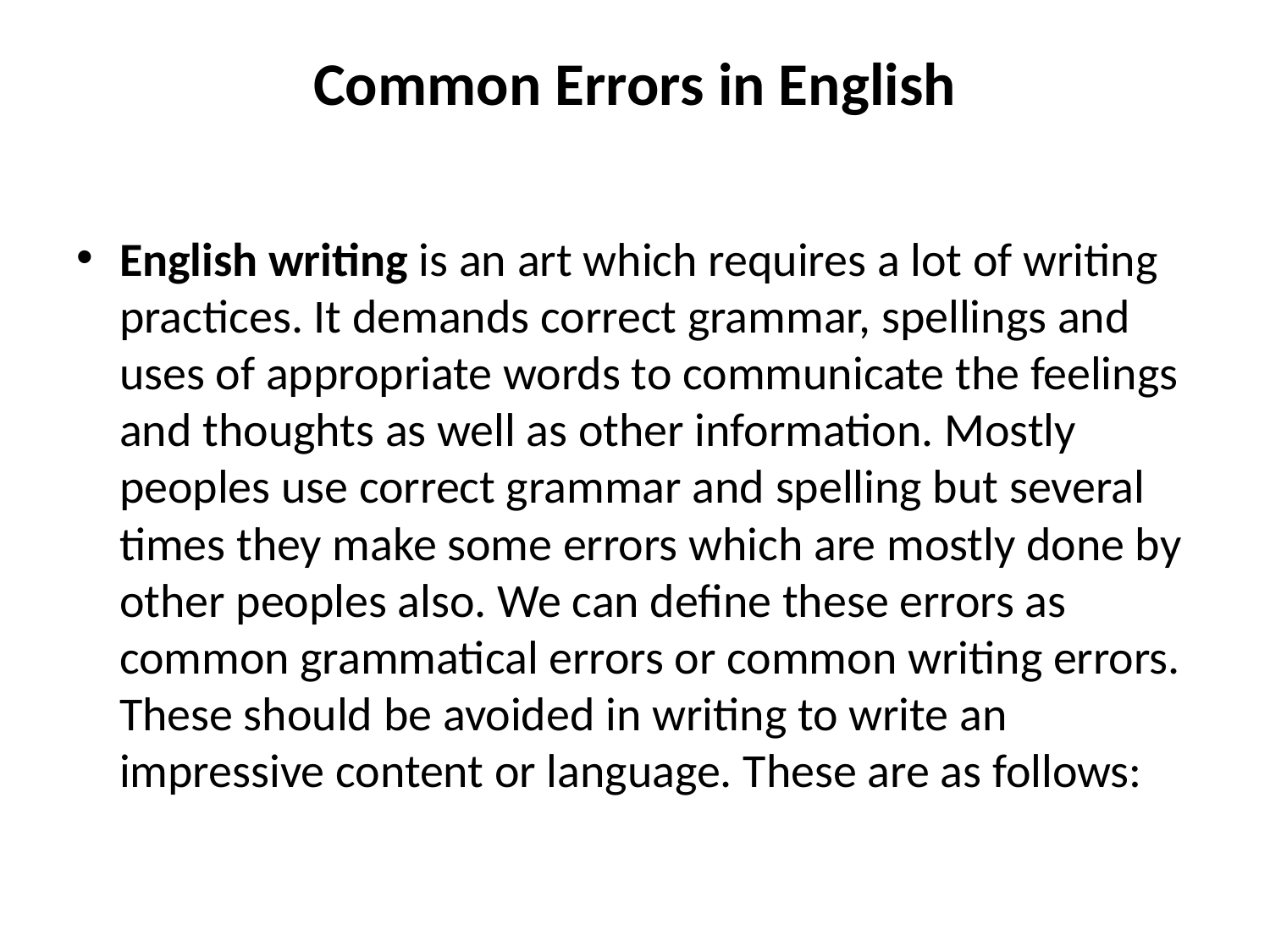

# Common Errors in English
English writing is an art which requires a lot of writing practices. It demands correct grammar, spellings and uses of appropriate words to communicate the feelings and thoughts as well as other information. Mostly peoples use correct grammar and spelling but several times they make some errors which are mostly done by other peoples also. We can define these errors as common grammatical errors or common writing errors. These should be avoided in writing to write an impressive content or language. These are as follows: